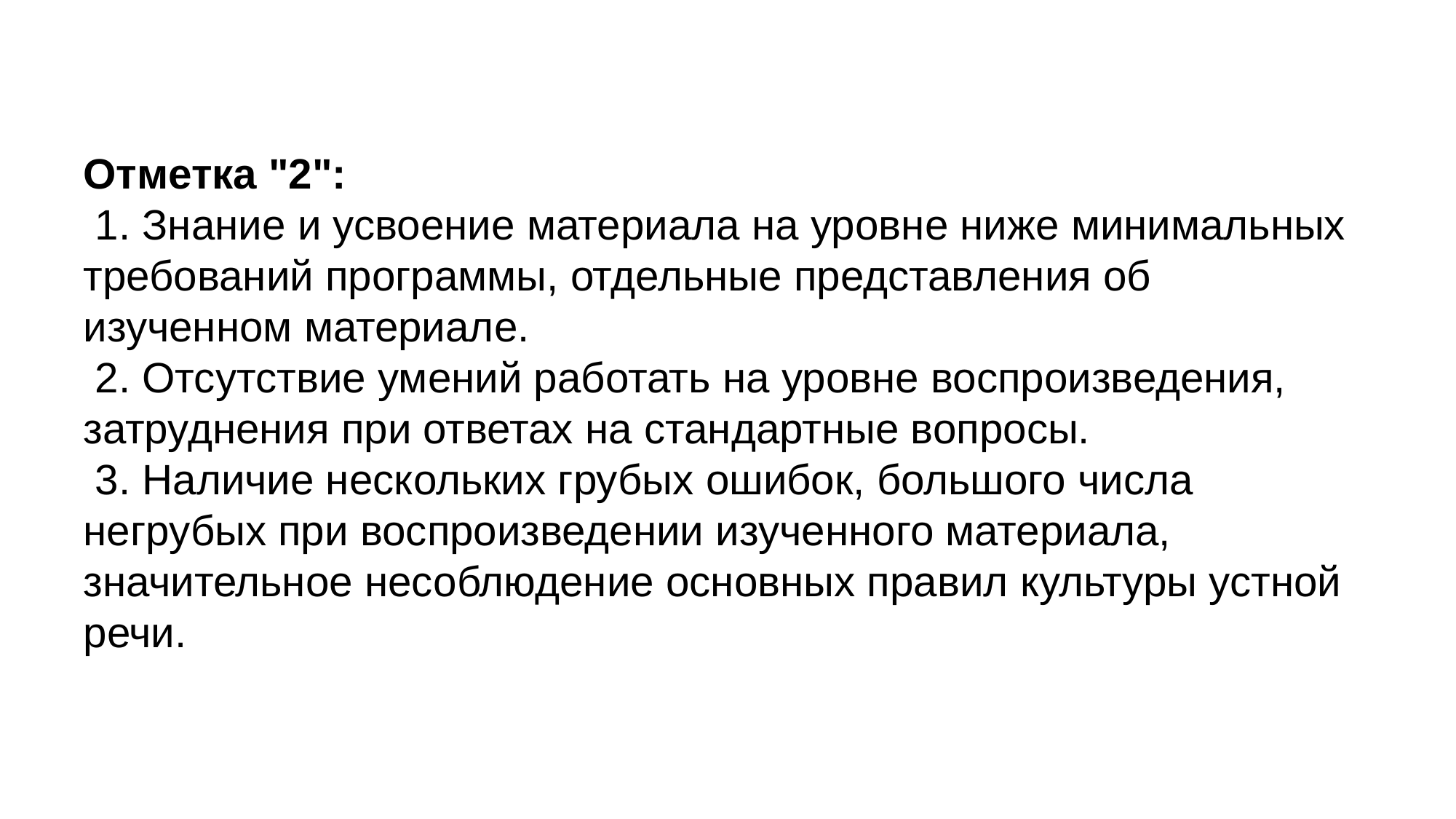

#
Отметка "2":
 1. Знание и усвоение материала на уровне ниже минимальных требований программы, отдельные представления об изученном материале.
 2. Отсутствие умений работать на уровне воспроизведения, затруднения при ответах на стандартные вопросы.
 3. Наличие нескольких грубых ошибок, большого числа негрубых при воспроизведении изученного материала, значительное несоблюдение основных правил культуры устной речи.